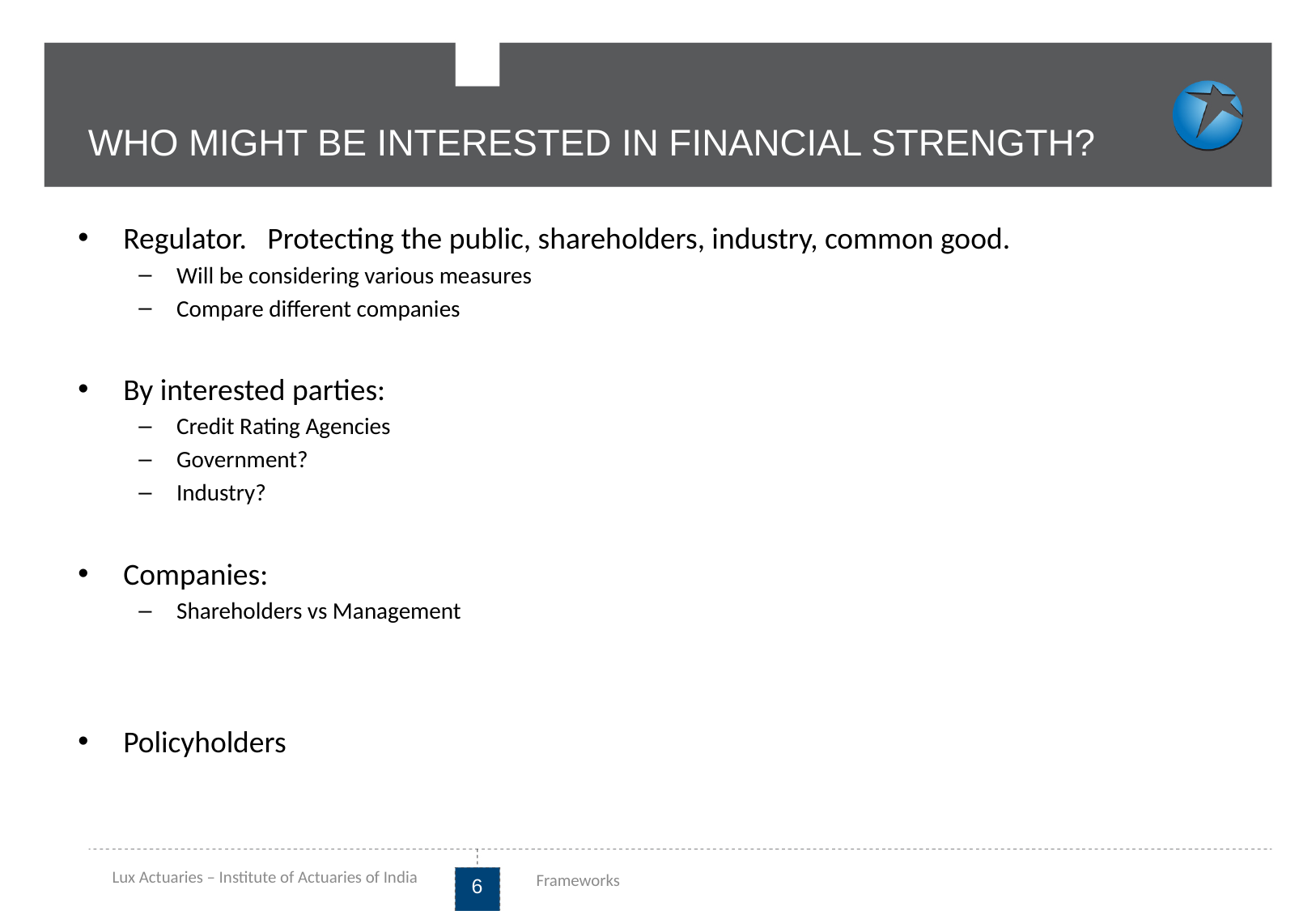

WHO MIGHT BE INTERESTED IN FINANCIAL STRENGTH?
Regulator.   Protecting the public, shareholders, industry, common good.
Will be considering various measures
Compare different companies

By interested parties:
Credit Rating Agencies
Government?
Industry?

Companies:
Shareholders vs Management

Policyholders

Lux Actuaries – Institute of Actuaries of India
Frameworks
6